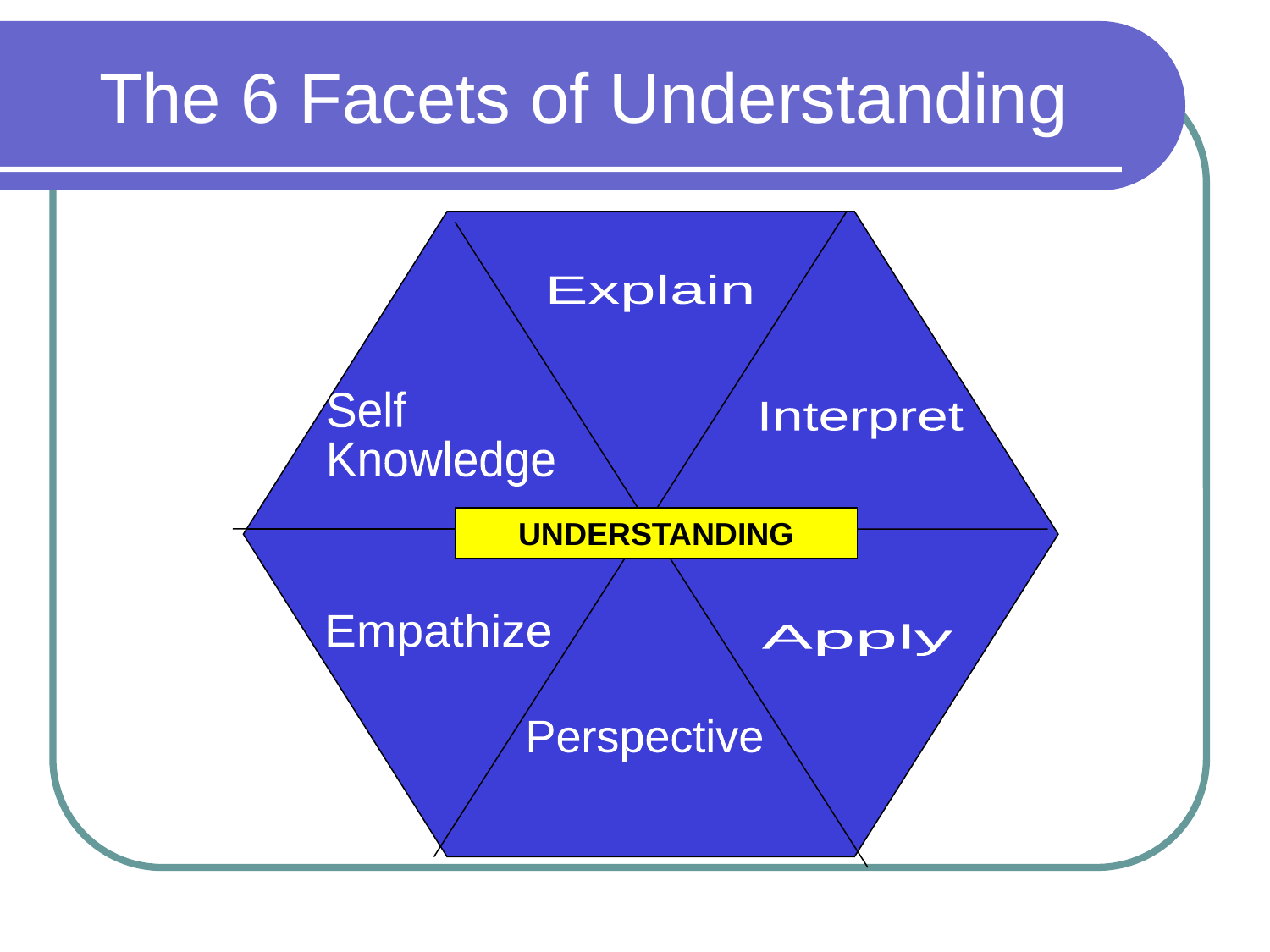

# The 6 Facets of Understanding

Explain
Self
Knowledge
Interpret
UNDERSTANDING

Empathize
Apply
Perspective